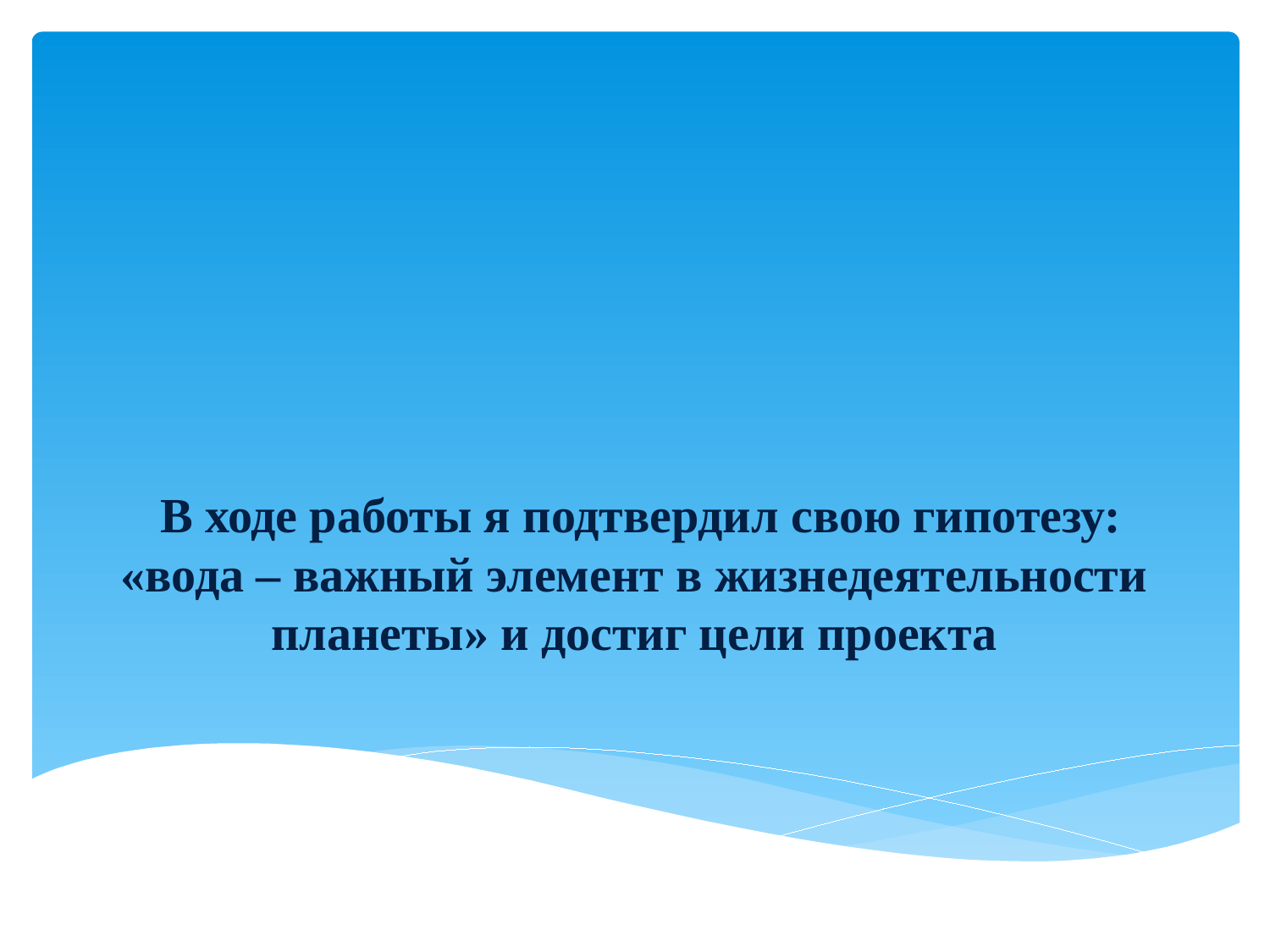

# В ходе работы я подтвердил свою гипотезу: «вода – важный элемент в жизнедеятельности планеты» и достиг цели проекта